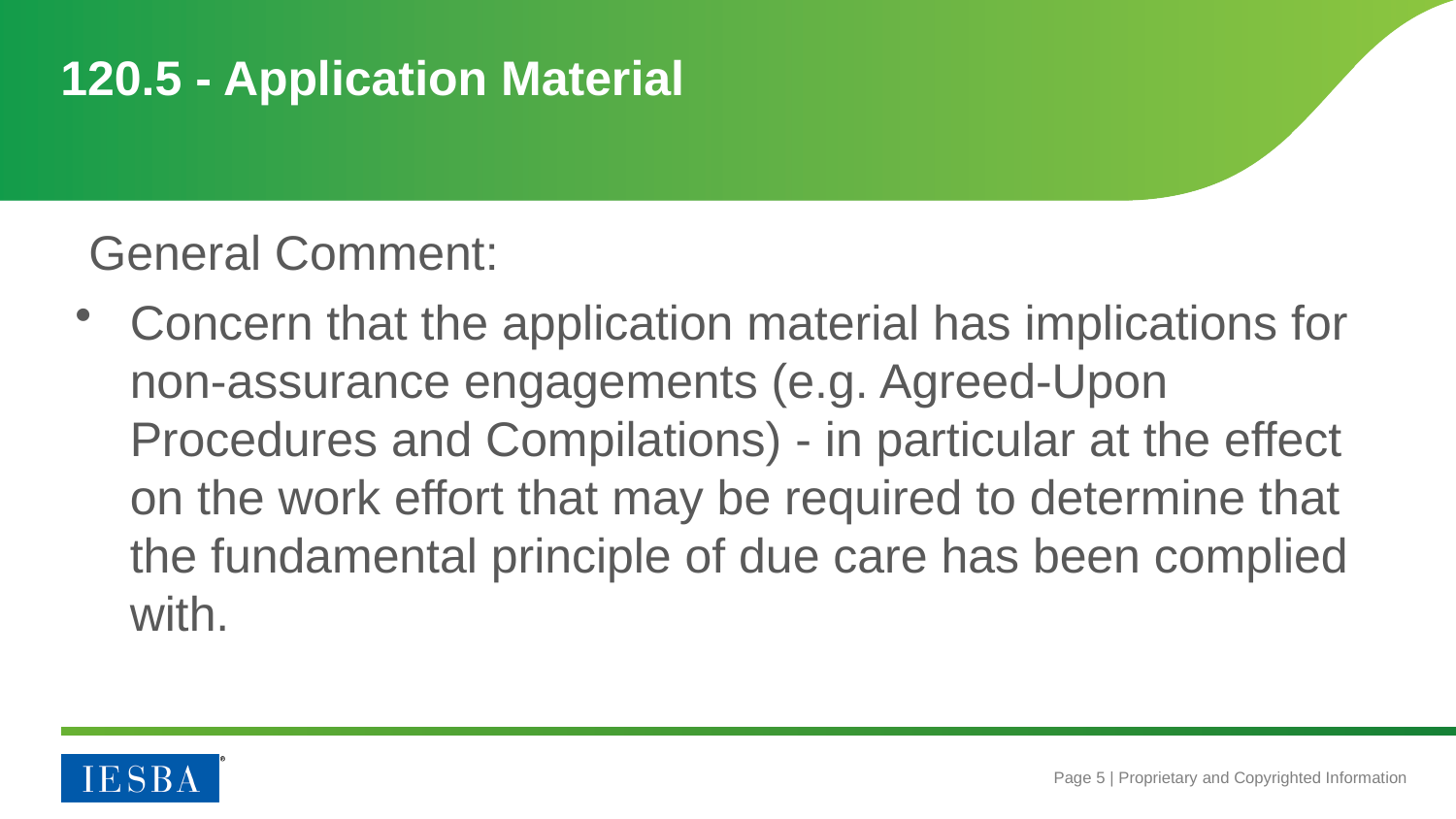

# 120.5 - Application Material
 General Comment:
Concern that the application material has implications for non-assurance engagements (e.g. Agreed-Upon Procedures and Compilations) - in particular at the effect on the work effort that may be required to determine that the fundamental principle of due care has been complied with.